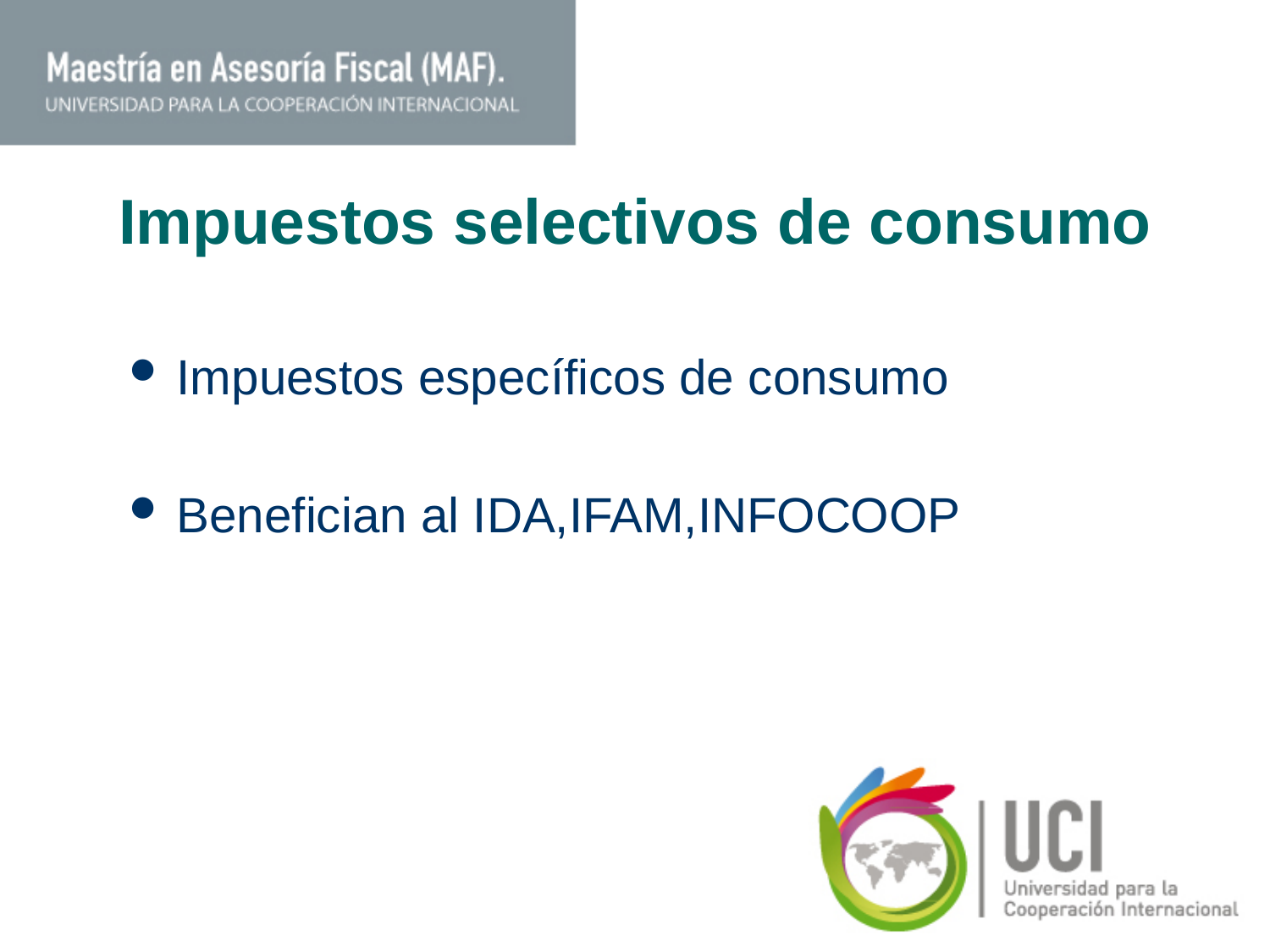

# Impuestos selectivos de consumo
Impuestos específicos de consumo

Benefician al IDA,IFAM,INFOCOOP

23